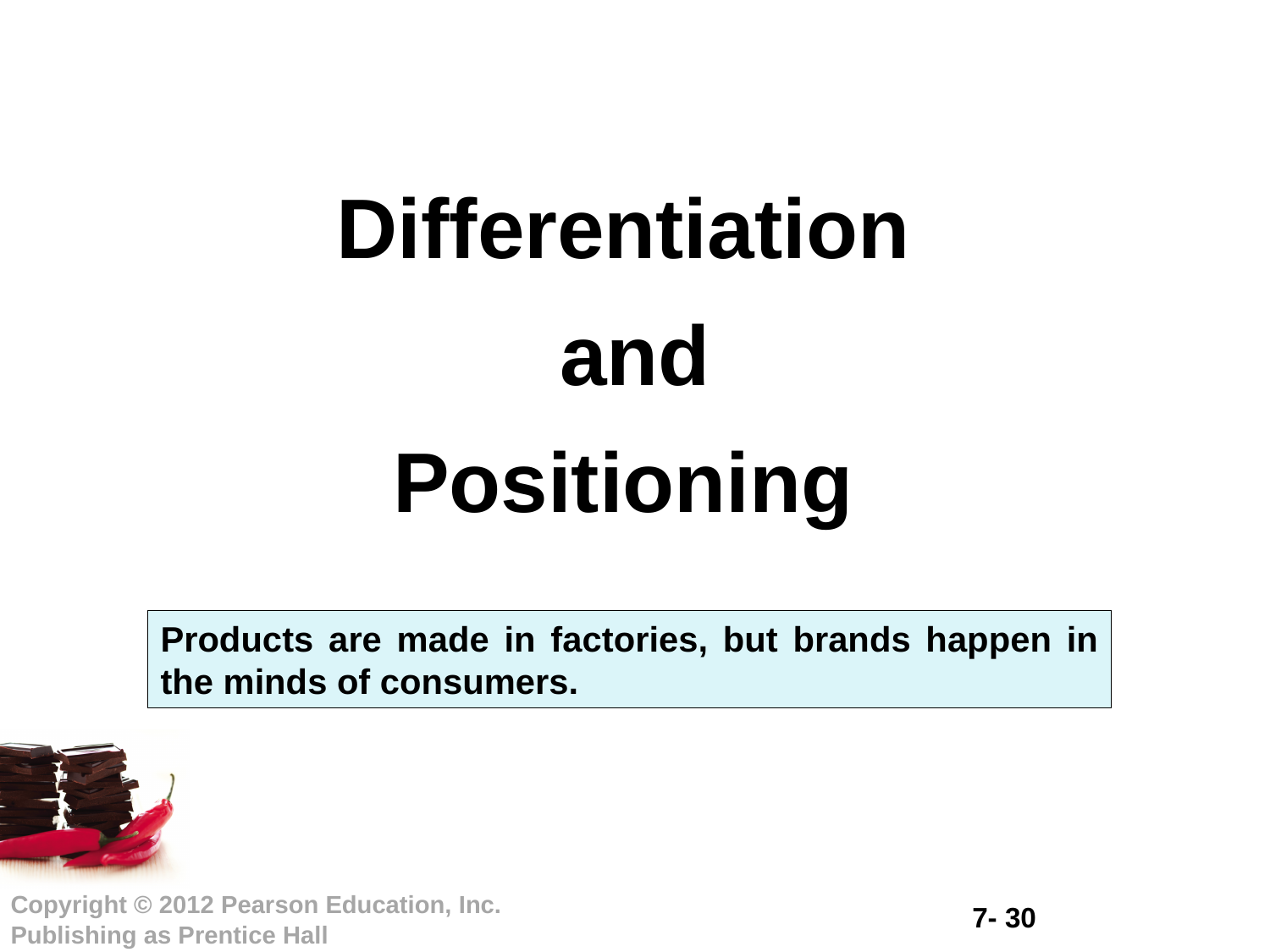

# Differentiation and Positioning
Products are made in factories, but brands happen in the minds of consumers.